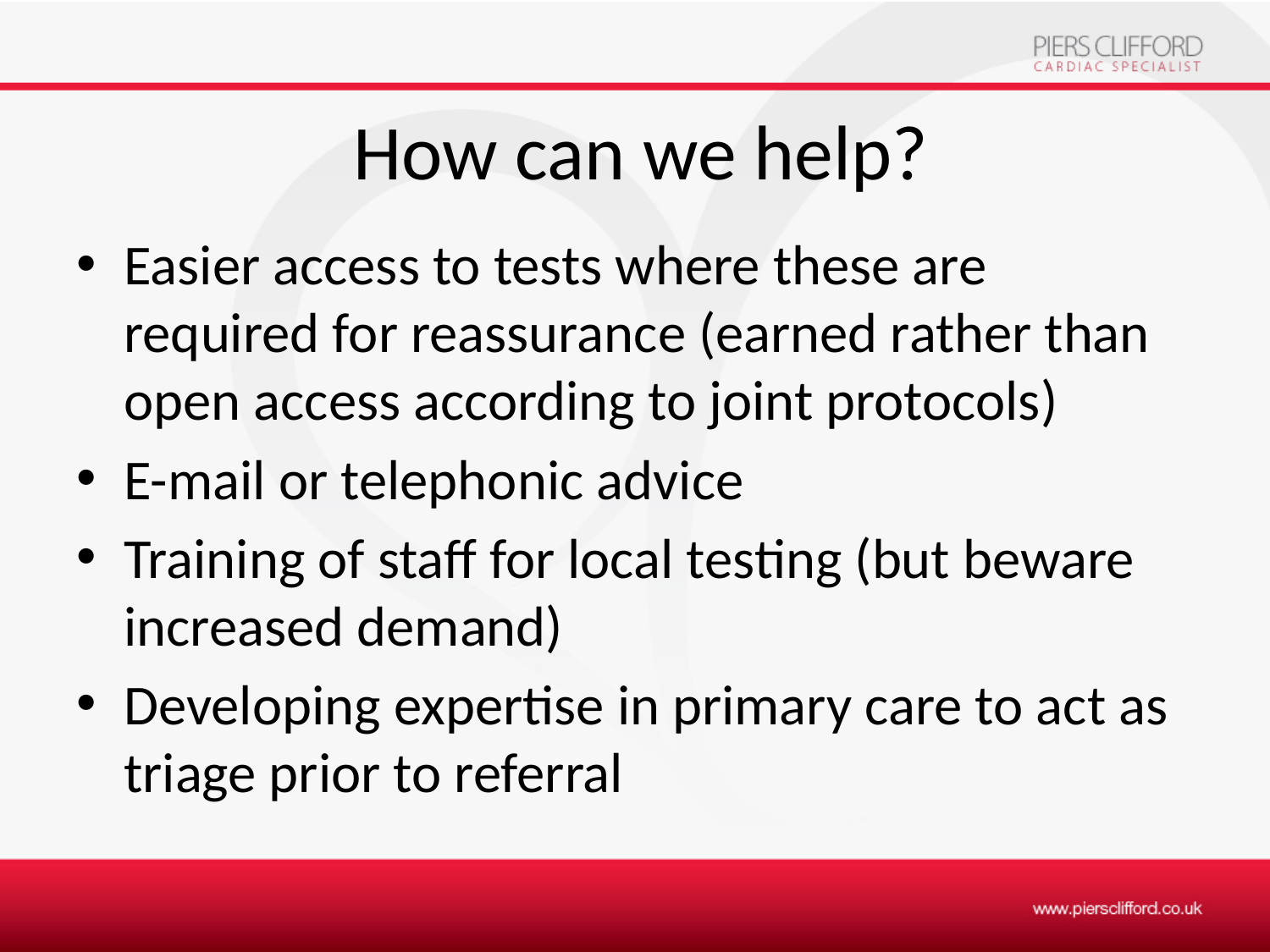

# How can we help?
Easier access to tests where these are required for reassurance (earned rather than open access according to joint protocols)
E-mail or telephonic advice
Training of staff for local testing (but beware increased demand)
Developing expertise in primary care to act as triage prior to referral